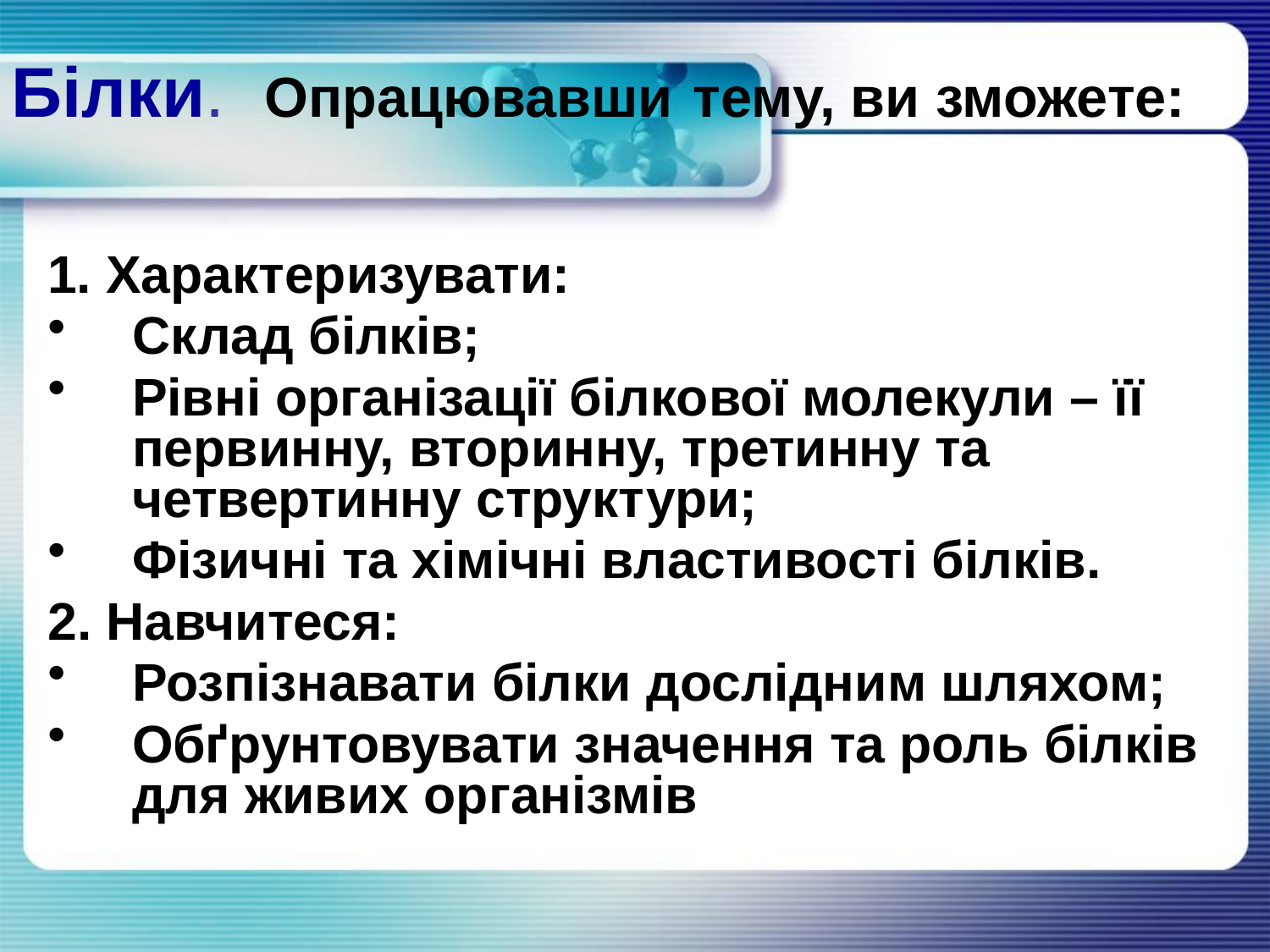

# Білки.  Опрацювавши тему, ви зможете:
1. Характеризувати:
Склад білків;
Рівні організації білкової молекули – її первинну, вторинну, третинну та четвертинну структури;
Фізичні та хімічні властивості білків.
2. Навчитеся:
Розпізнавати білки дослідним шляхом;
Обґрунтовувати значення та роль білків для живих організмів